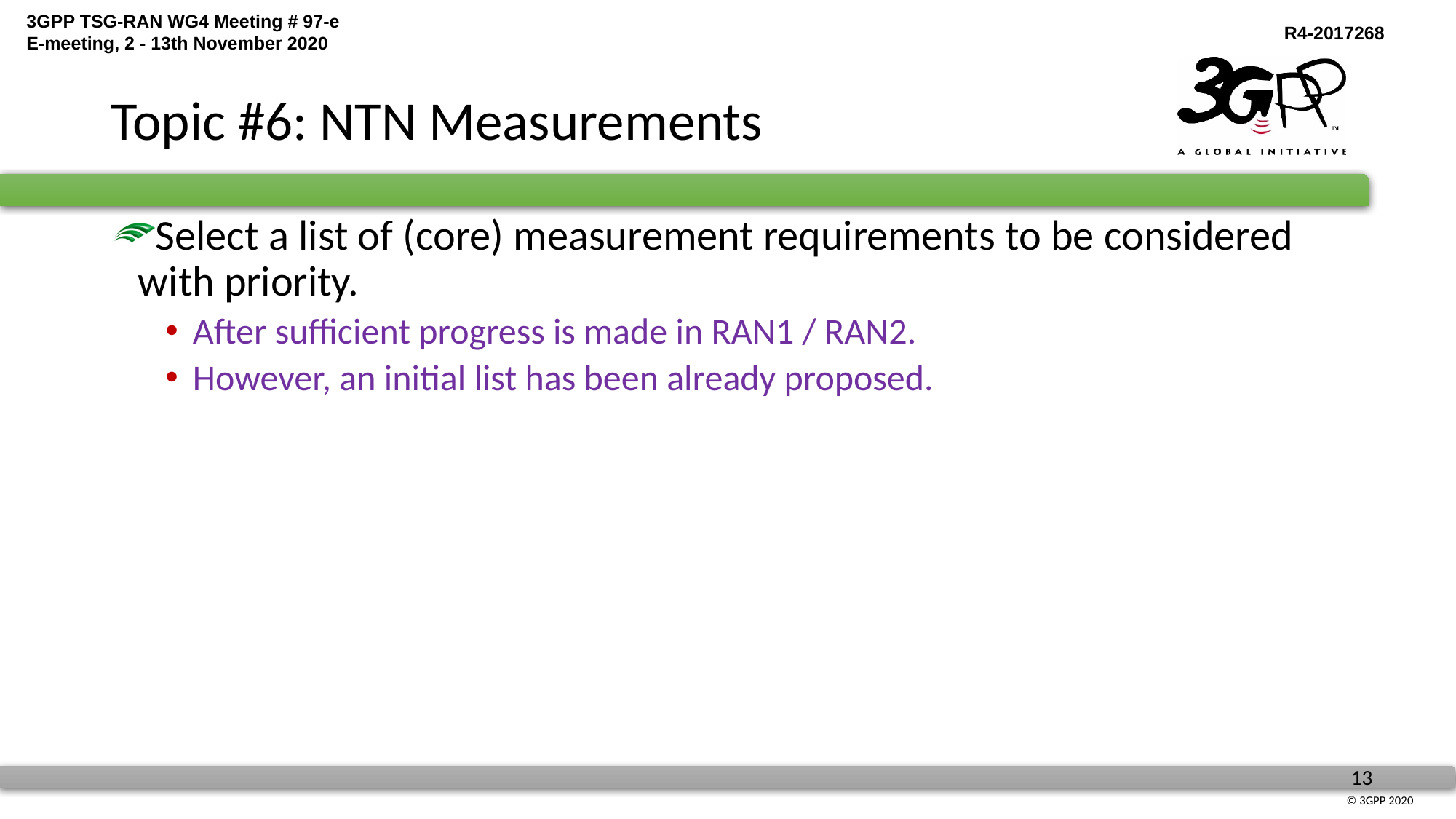

# Topic #6: NTN Measurements
Select a list of (core) measurement requirements to be considered with priority.
After sufficient progress is made in RAN1 / RAN2.
However, an initial list has been already proposed.